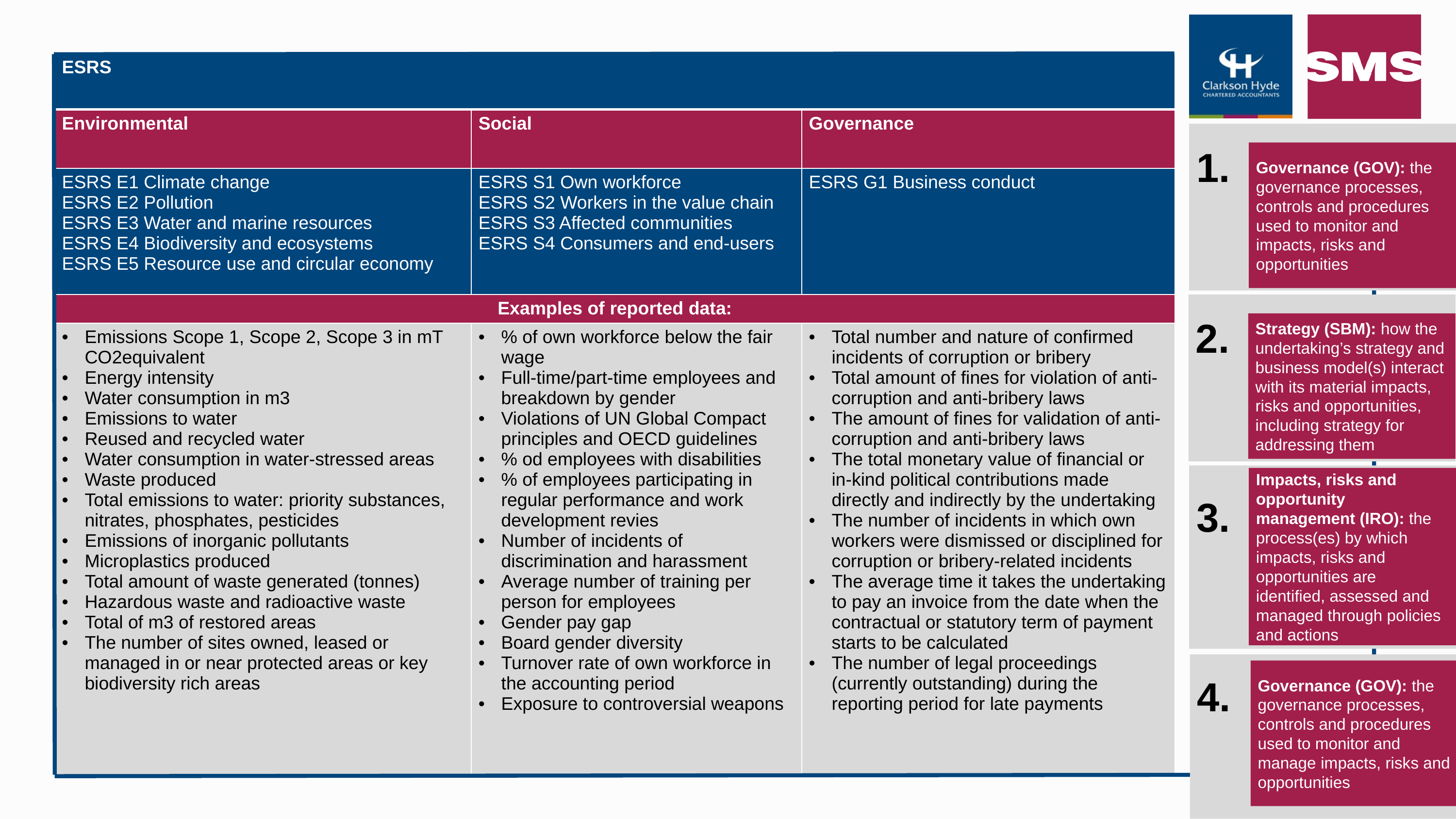

| ESRS |  |  |
| --- | --- | --- |
| Environmental | Social | Governance |
| ESRS E1 Climate change ESRS E2 Pollution ESRS E3 Water and marine resources ESRS E4 Biodiversity and ecosystems ESRS E5 Resource use and circular economy | ESRS S1 Own workforce ESRS S2 Workers in the value chain ESRS S3 Affected communities ESRS S4 Consumers and end-users | ESRS G1 Business conduct |
| Examples of reported data: |  |  |
| Emissions Scope 1, Scope 2, Scope 3 in mT CO2equivalent Energy intensity Water consumption in m3 Emissions to water Reused and recycled water Water consumption in water-stressed areas Waste produced Total emissions to water: priority substances, nitrates, phosphates, pesticides Emissions of inorganic pollutants Microplastics produced Total amount of waste generated (tonnes) Hazardous waste and radioactive waste Total of m3 of restored areas The number of sites owned, leased or managed in or near protected areas or key biodiversity rich areas | % of own workforce below the fair wage Full-time/part-time employees and breakdown by gender Violations of UN Global Compact principles and OECD guidelines % od employees with disabilities % of employees participating in regular performance and work development revies Number of incidents of discrimination and harassment Average number of training per person for employees Gender pay gap Board gender diversity Turnover rate of own workforce in the accounting period Exposure to controversial weapons | Total number and nature of confirmed incidents of corruption or bribery Total amount of fines for violation of anti-corruption and anti-bribery laws The amount of fines for validation of anti-corruption and anti-bribery laws The total monetary value of financial or in-kind political contributions made directly and indirectly by the undertaking The number of incidents in which own workers were dismissed or disciplined for corruption or bribery-related incidents The average time it takes the undertaking to pay an invoice from the date when the contractual or statutory term of payment starts to be calculated The number of legal proceedings (currently outstanding) during the reporting period for late payments |

1.

Governance (GOV): the governance processes, controls and procedures used to monitor and impacts, risks and opportunities

2.

Strategy (SBM): how the undertaking’s strategy and business model(s) interact with its material impacts, risks and opportunities, including strategy for addressing them

3.

Impacts, risks and opportunity management (IRO): the process(es) by which impacts, risks and opportunities are identified, assessed and managed through policies and actions

4.

Governance (GOV): the governance processes, controls and procedures used to monitor and manage impacts, risks and opportunities